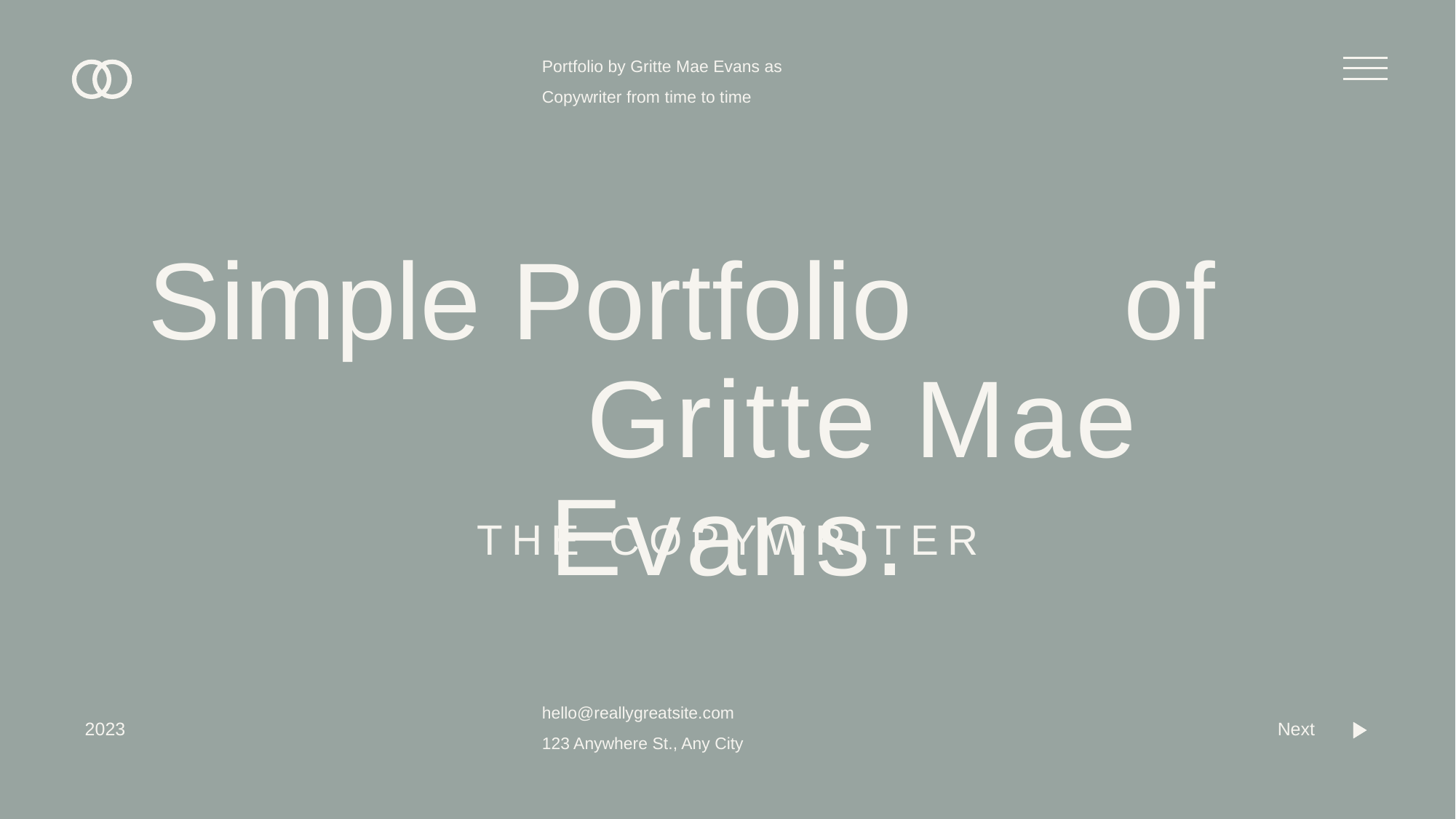

Portfolio by Gritte Mae Evans as
Copywriter from time to time

# Simple Portfolio       of Gritte Mae Evans.
THE COPYWRITER
hello@reallygreatsite.com
123 Anywhere St., Any City
2023
Next